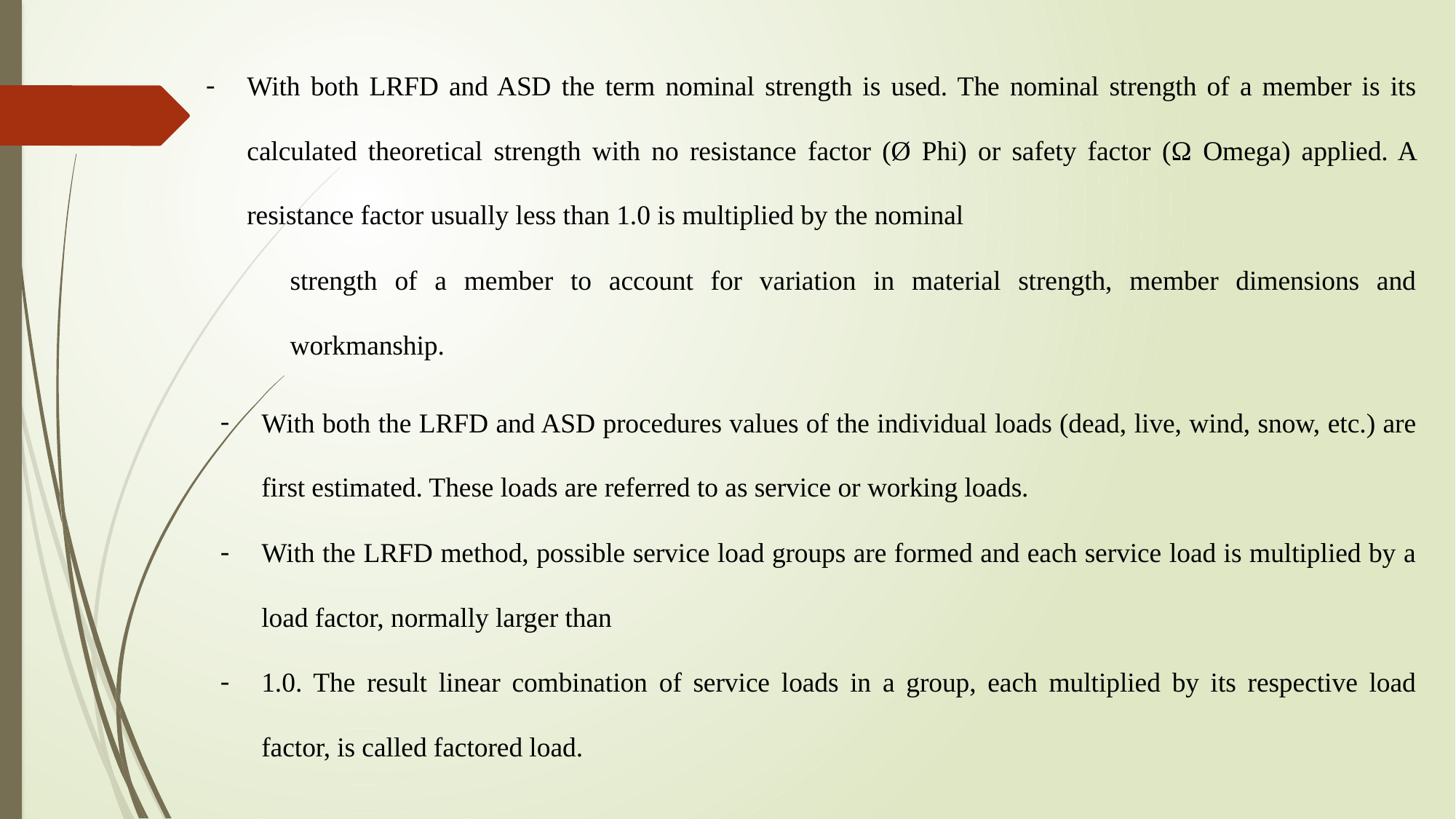

With both LRFD and ASD the term nominal strength is used. The nominal strength of a member is its calculated theoretical strength with no resistance factor (Ø Phi) or safety factor (Ω Omega) applied. A resistance factor usually less than 1.0 is multiplied by the nominal
strength of a member to account for variation in material strength, member dimensions and workmanship.
With both the LRFD and ASD procedures values of the individual loads (dead, live, wind, snow, etc.) are first estimated. These loads are referred to as service or working loads.
With the LRFD method, possible service load groups are formed and each service load is multiplied by a load factor, normally larger than
1.0. The result linear combination of service loads in a group, each multiplied by its respective load factor, is called factored load.